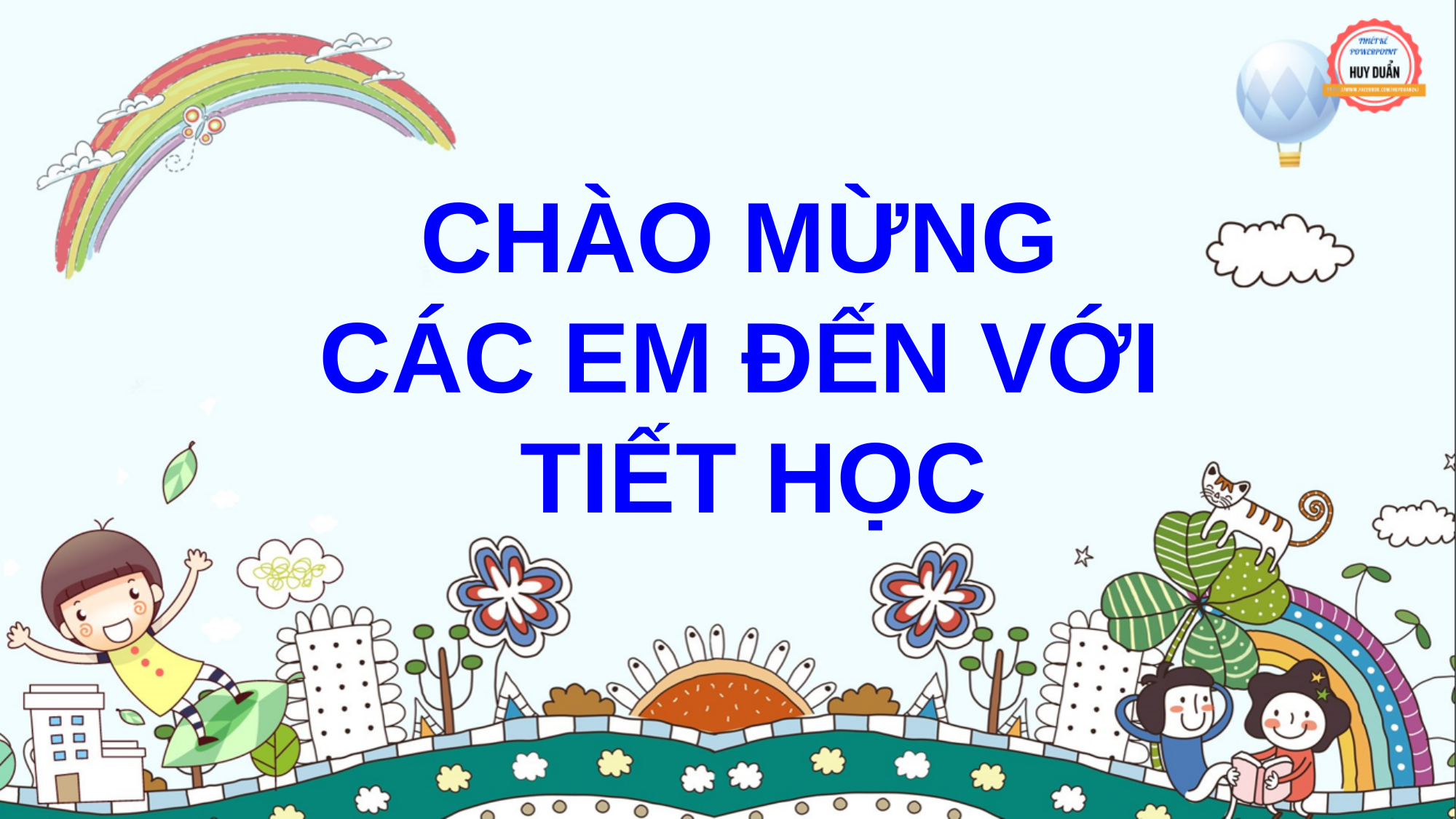

CHÀO MỪNG
CÁC EM ĐẾN VỚI
TIẾT HỌC